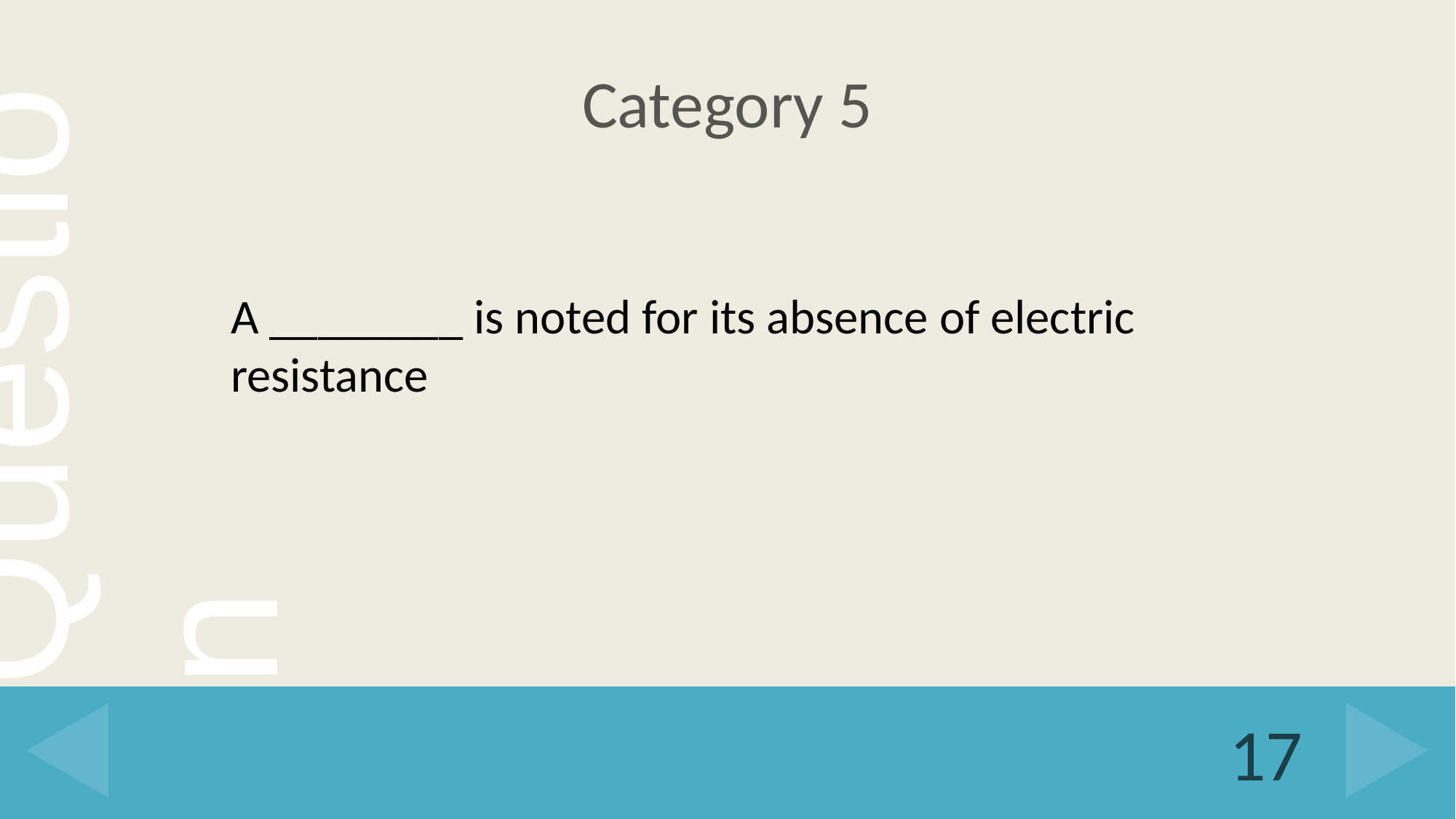

# Category 5
A ________ is noted for its absence of electric resistance
17